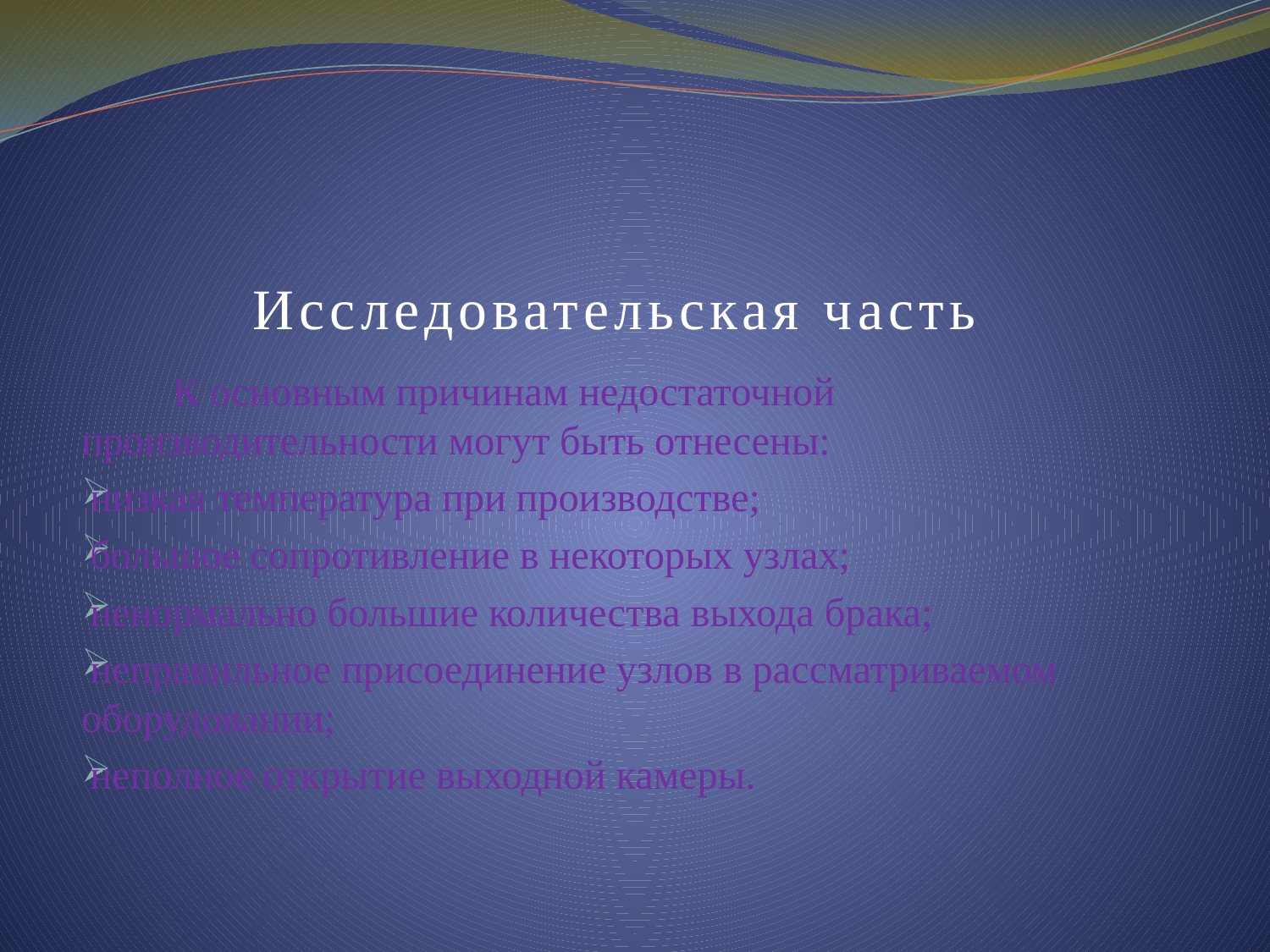

Исследовательская часть

         К основным причинам недостаточной производительности могут быть отнесены:
низкая температура при производстве;
большое сопротивление в некоторых узлах;
ненормально большие количества выхода брака;
неправильное присоединение узлов в рассматриваемом оборудовании;
неполное открытие выходной камеры.